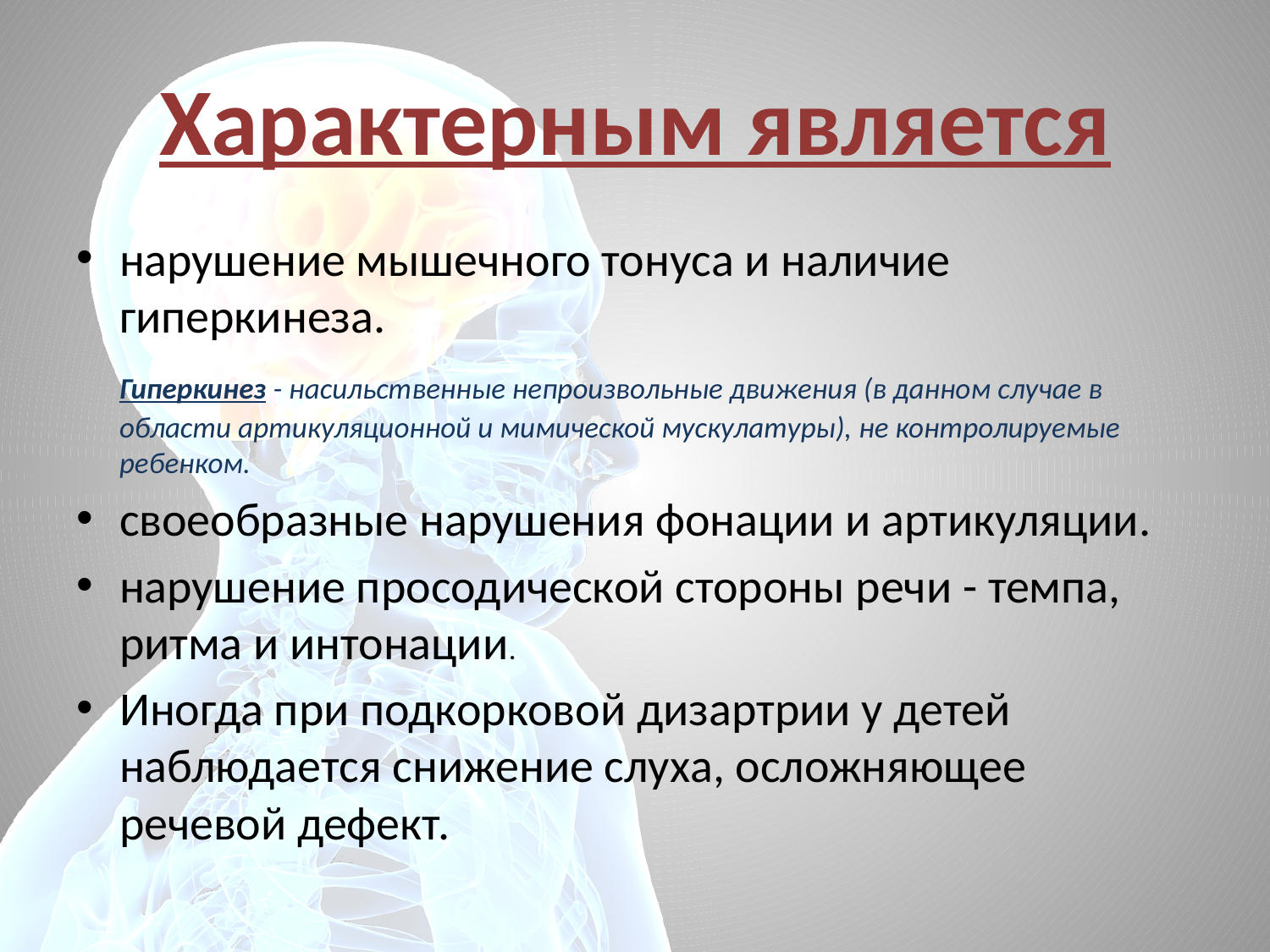

# Характерным является
нарушение мышечного тонуса и наличие гиперкинеза.
    Гиперкинез - насильственные непроизвольные движения (в данном случае в области артикуляционной и мимической мускулатуры), не контролируемые ребенком.
своеобразные нарушения фонации и артикуляции.
нарушение просодической стороны речи - темпа, ритма и интонации.
Иногда при подкорковой дизартрии у детей наблюдается снижение слуха, осложняющее речевой дефект.